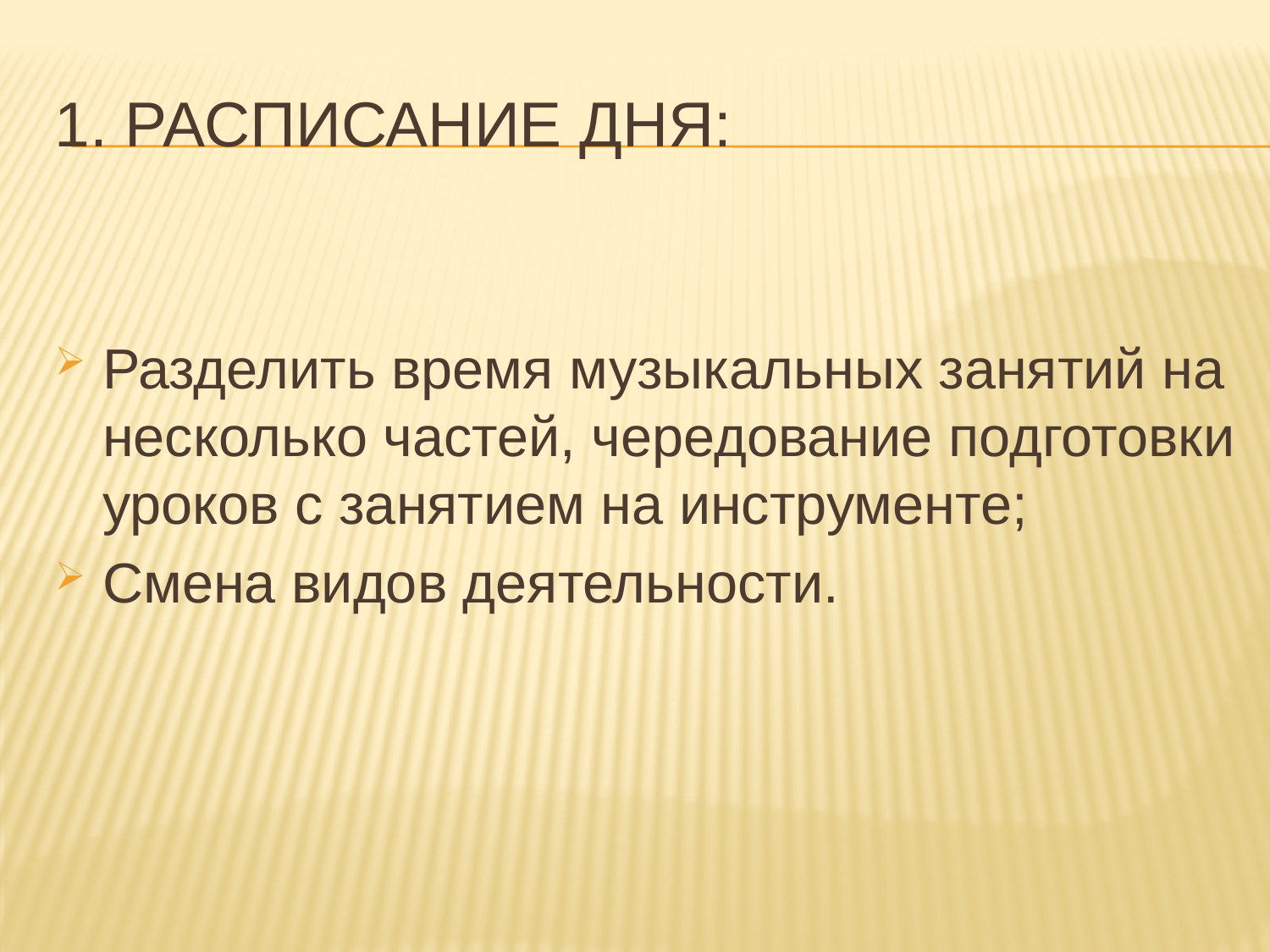

# 1. Расписание дня:
Разделить время музыкальных занятий на несколько частей, чередование подготовки уроков с занятием на инструменте;
Смена видов деятельности.